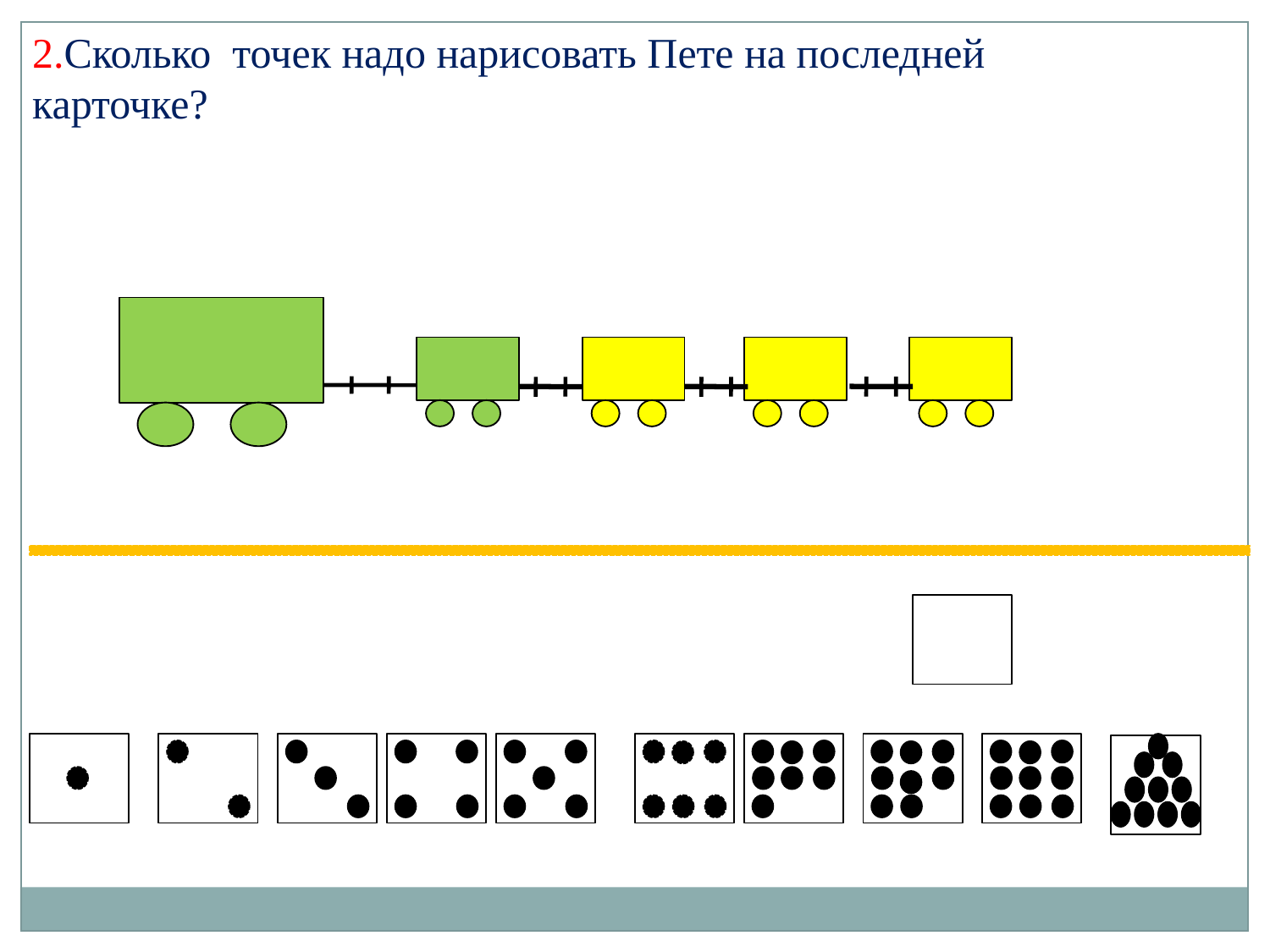

2.Сколько  точек надо нарисовать Пете на последней карточке?